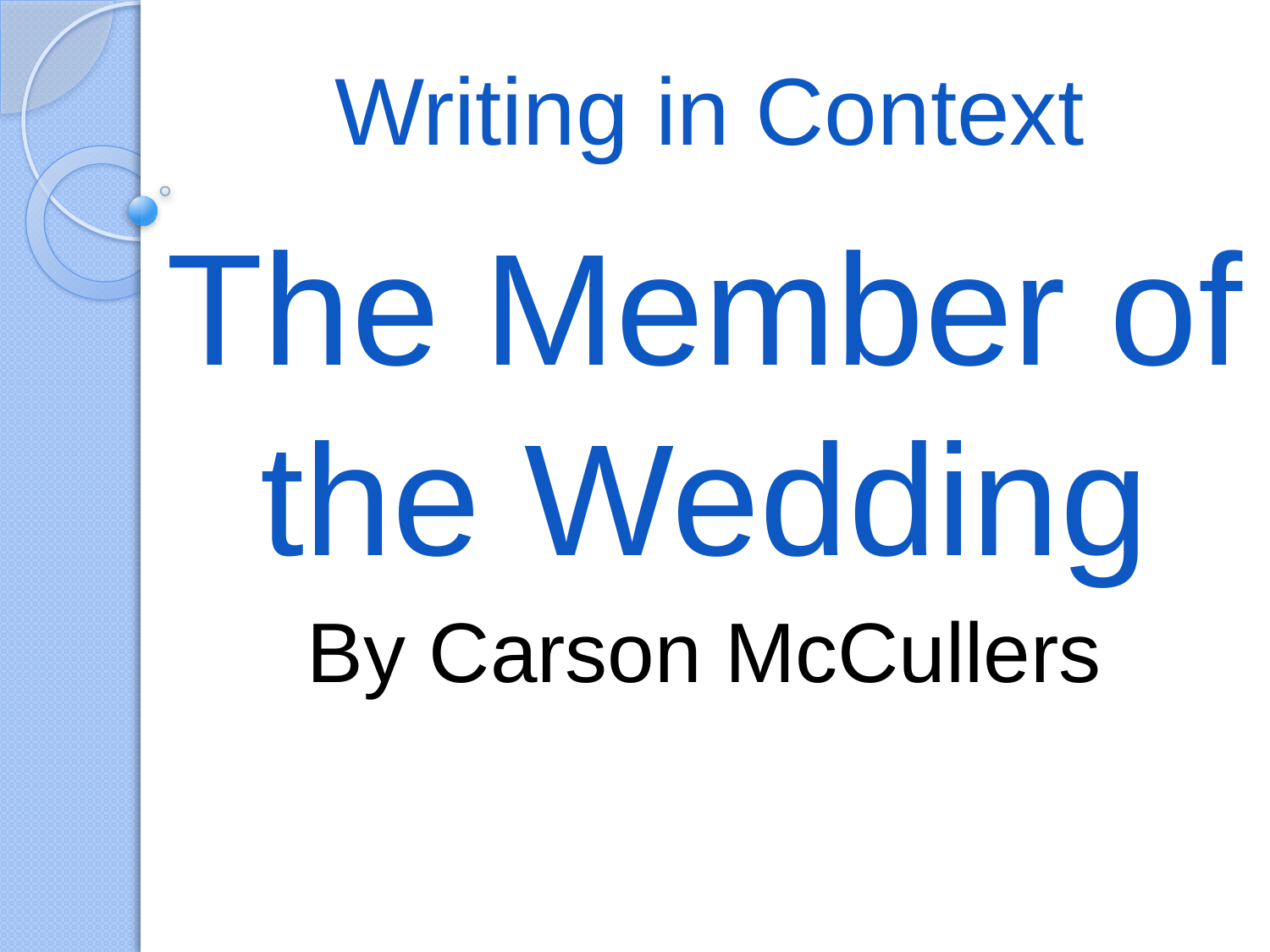

# Writing in Context
The Member of the Wedding
By Carson McCullers